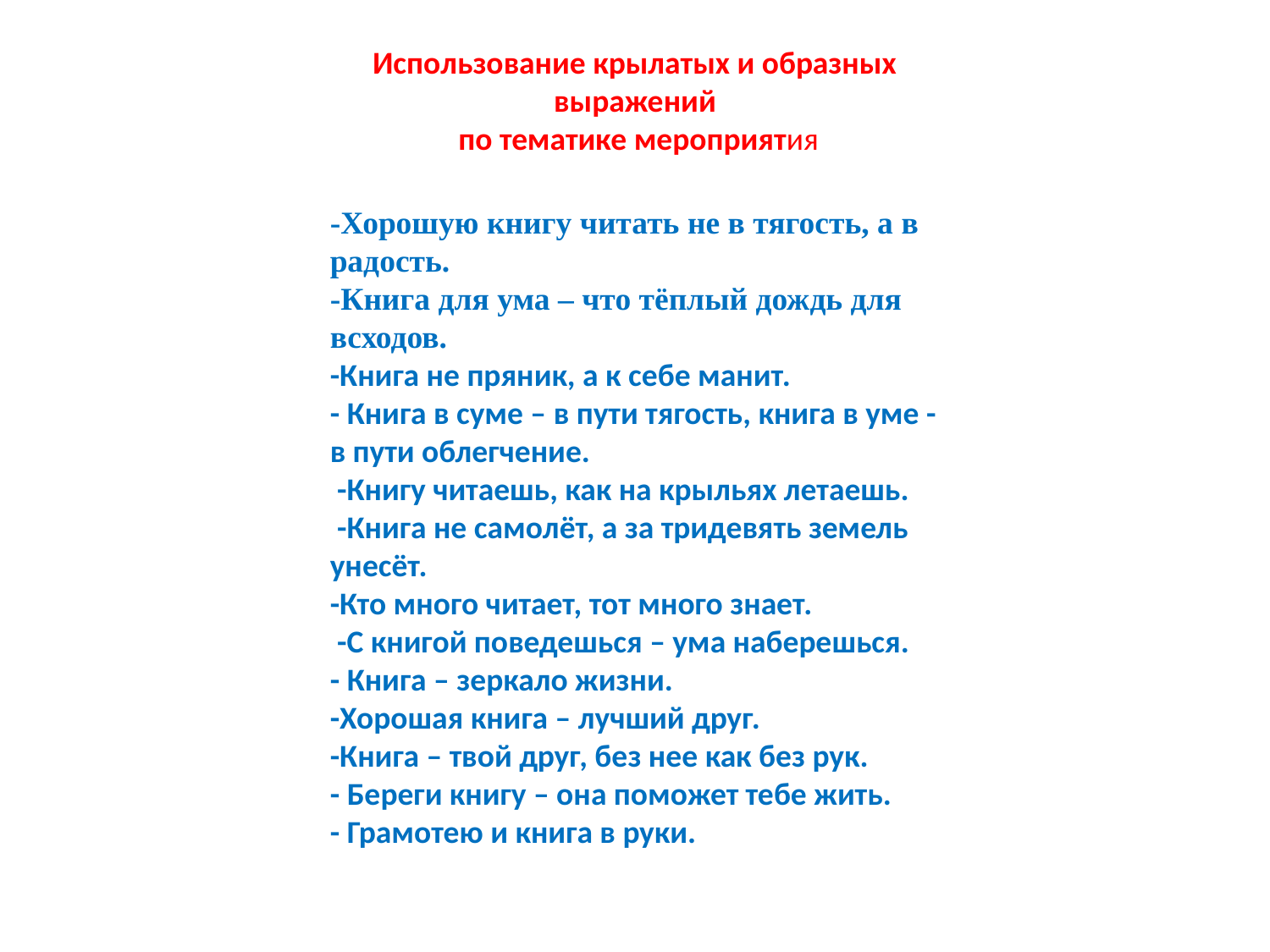

Использование крылатых и образных выражений
 по тематике мероприятия
-Хорошую книгу читать не в тягость, а в радость.
-Книга для ума – что тёплый дождь для всходов.
-Книга не пряник, а к себе манит.
- Книга в суме – в пути тягость, книга в уме - в пути облегчение.
 -Книгу читаешь, как на крыльях летаешь.
 -Книга не самолёт, а за тридевять земель унесёт.
-Кто много читает, тот много знает.
 -С книгой поведешься – ума наберешься.
- Книга – зеркало жизни.
-Хорошая книга – лучший друг.
-Книга – твой друг, без нее как без рук.
- Береги книгу – она поможет тебе жить.
- Грамотею и книга в руки.